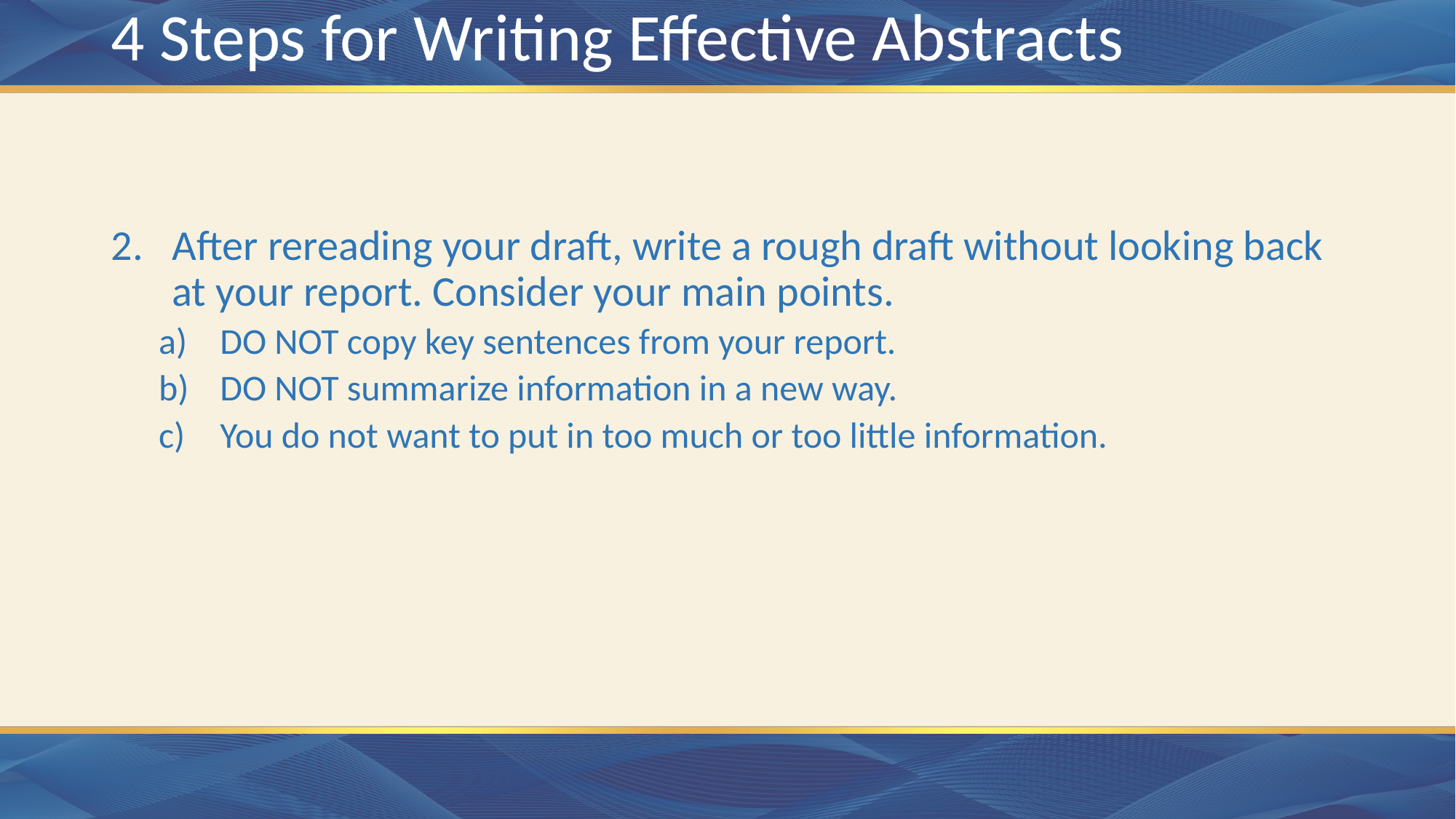

# 4 Steps for Writing Effective Abstracts
After rereading your draft, write a rough draft without looking back at your report. Consider your main points.
DO NOT copy key sentences from your report.
DO NOT summarize information in a new way.
You do not want to put in too much or too little information.